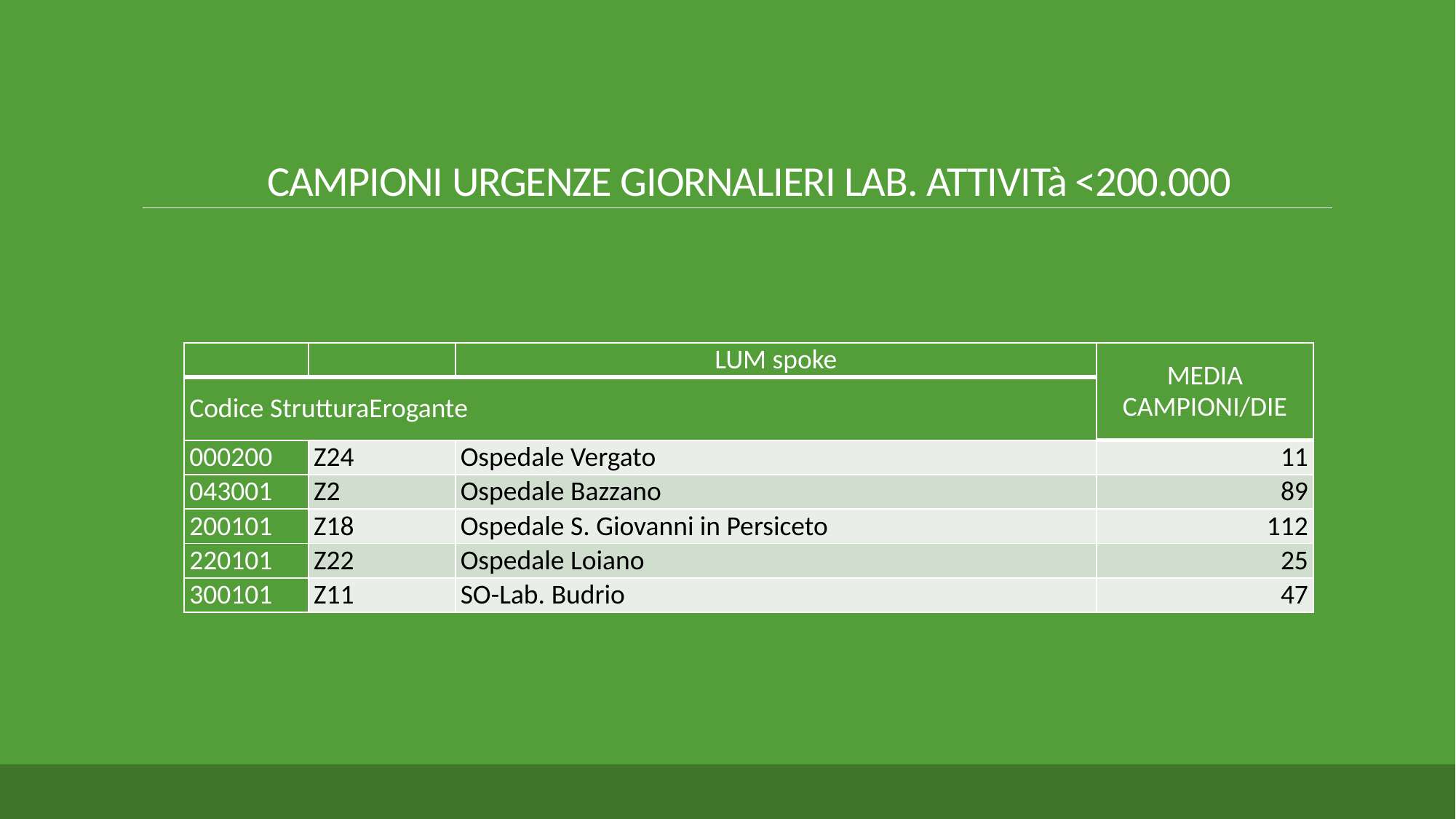

# CAMPIONI URGENZE GIORNALIERI LAB. ATTIVITà <200.000
|  |  | LUM spoke | MEDIA CAMPIONI/DIE |
| --- | --- | --- | --- |
| Codice StrutturaErogante |  |  |  |
| 000200 | Z24 | Ospedale Vergato | 11 |
| 043001 | Z2 | Ospedale Bazzano | 89 |
| 200101 | Z18 | Ospedale S. Giovanni in Persiceto | 112 |
| 220101 | Z22 | Ospedale Loiano | 25 |
| 300101 | Z11 | SO-Lab. Budrio | 47 |